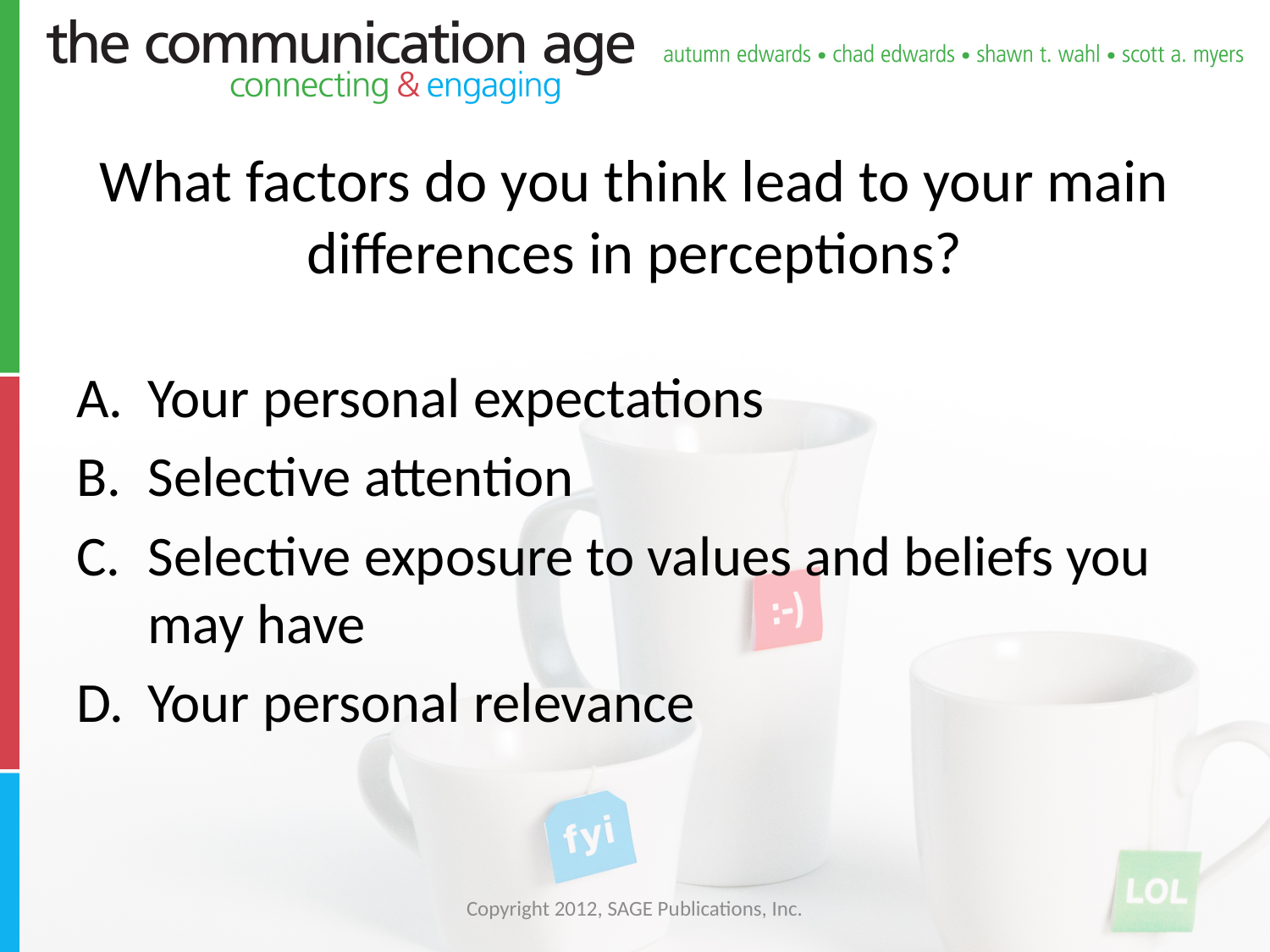

# What factors do you think lead to your main differences in perceptions?
Your personal expectations
Selective attention
Selective exposure to values and beliefs you may have
Your personal relevance

Copyright 2012, SAGE Publications, Inc.